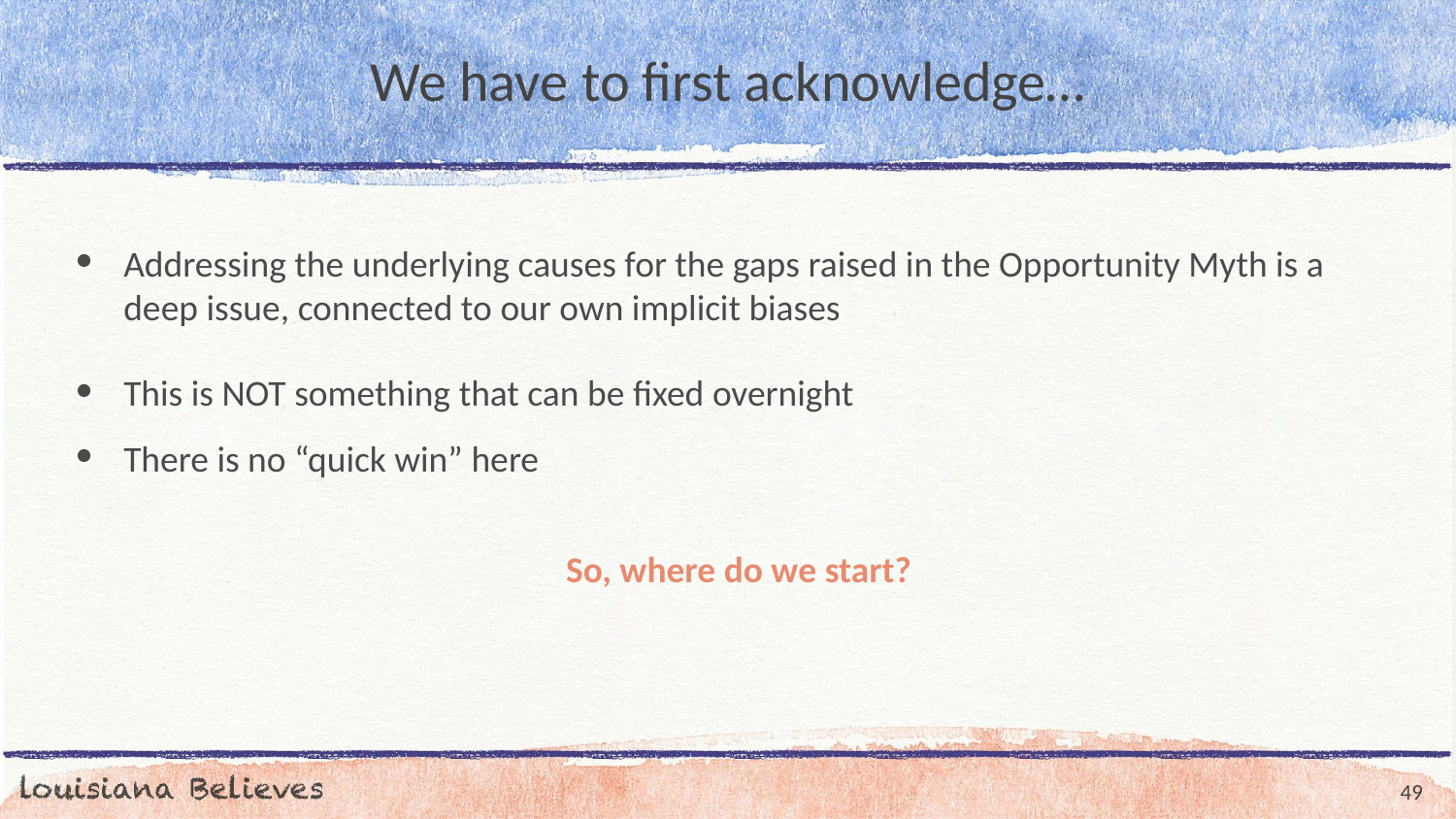

# We have to first acknowledge…
Addressing the underlying causes for the gaps raised in the Opportunity Myth is a deep issue, connected to our own implicit biases
This is NOT something that can be fixed overnight
There is no “quick win” here

So, where do we start?